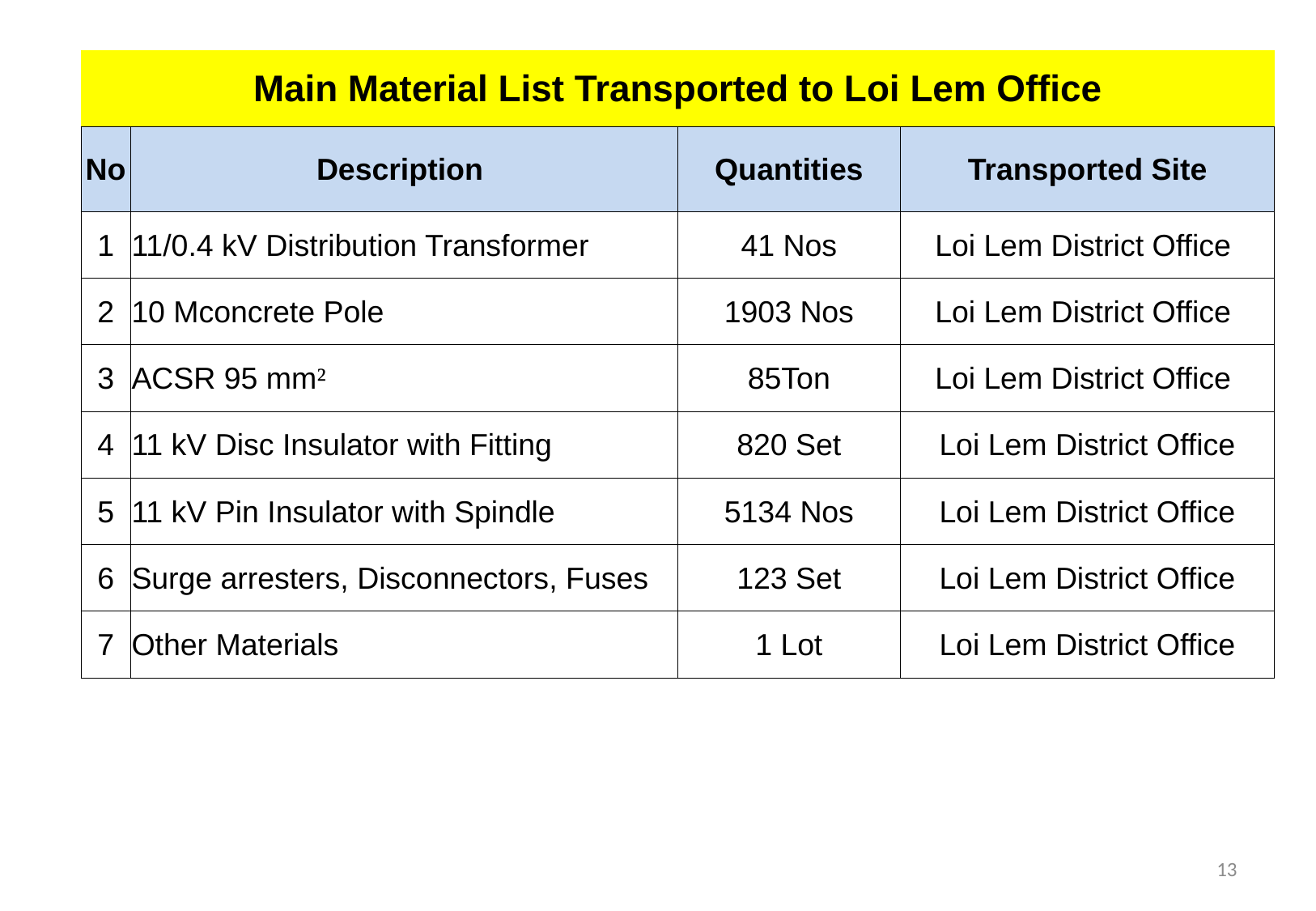

| Main Material List Transported to Loi Lem Office |  |  |  |
| --- | --- | --- | --- |
| No | Description | Quantities | Transported Site |
| 1 | 11/0.4 kV Distribution Transformer | 41 Nos | Loi Lem District Office |
| 2 | 10 Mconcrete Pole | 1903 Nos | Loi Lem District Office |
| 3 | ACSR 95 mm² | 85Ton | Loi Lem District Office |
| 4 | 11 kV Disc Insulator with Fitting | 820 Set | Loi Lem District Office |
| 5 | 11 kV Pin Insulator with Spindle | 5134 Nos | Loi Lem District Office |
| 6 | Surge arresters, Disconnectors, Fuses | 123 Set | Loi Lem District Office |
| 7 | Other Materials | 1 Lot | Loi Lem District Office |
13